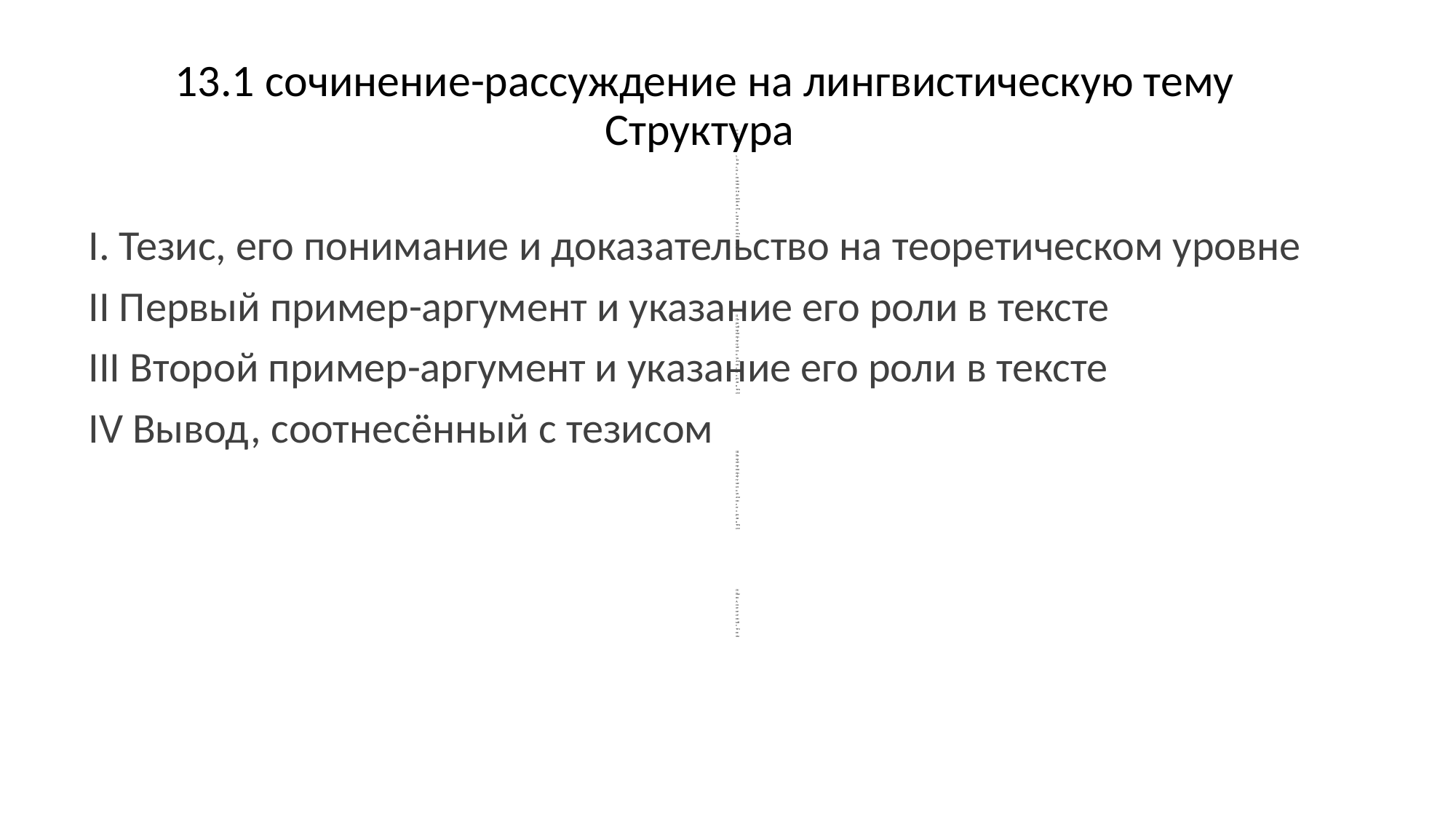

# 13.1 сочинение-рассуждение на лингвистическую тему Структура
| структура |
| --- |
| I. Тезис, его понимание и доказательство на теоретическом уровне |
| IIПервый пример-аргументи указание его роли в тексте |
| IIIВторой пример-аргументи указание его роли в тексте |
| IVВывод, соотнесённыйс тезисом |
I. Тезис, его понимание и доказательство на теоретическом уровне
II Первый пример-аргумент и указание его роли в тексте
III Второй пример-аргумент и указание его роли в тексте
IV Вывод, соотнесённый с тезисом